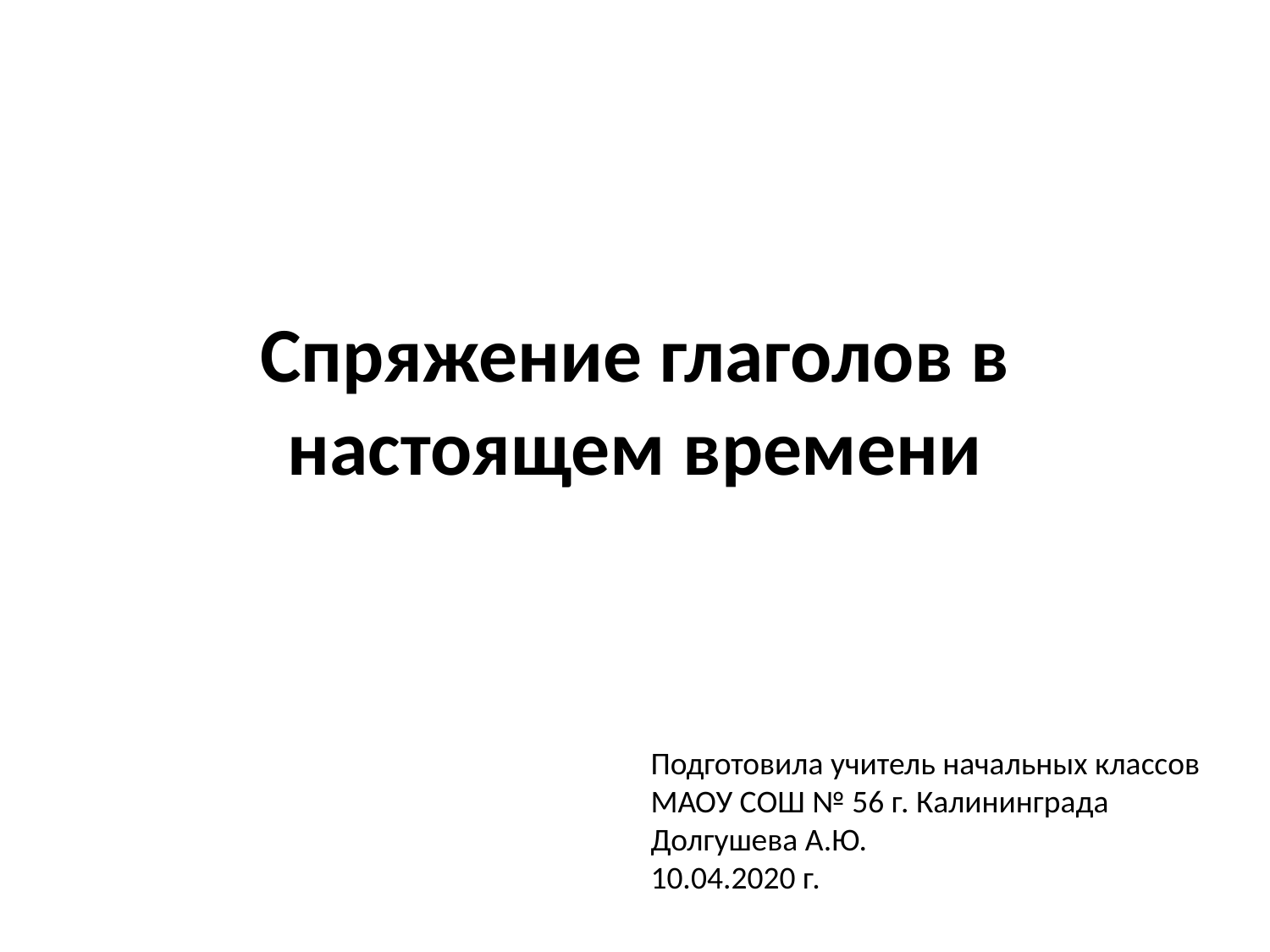

# Спряжение глаголов в настоящем времени
Подготовила учитель начальных классов
МАОУ СОШ № 56 г. Калининграда
Долгушева А.Ю.
10.04.2020 г.